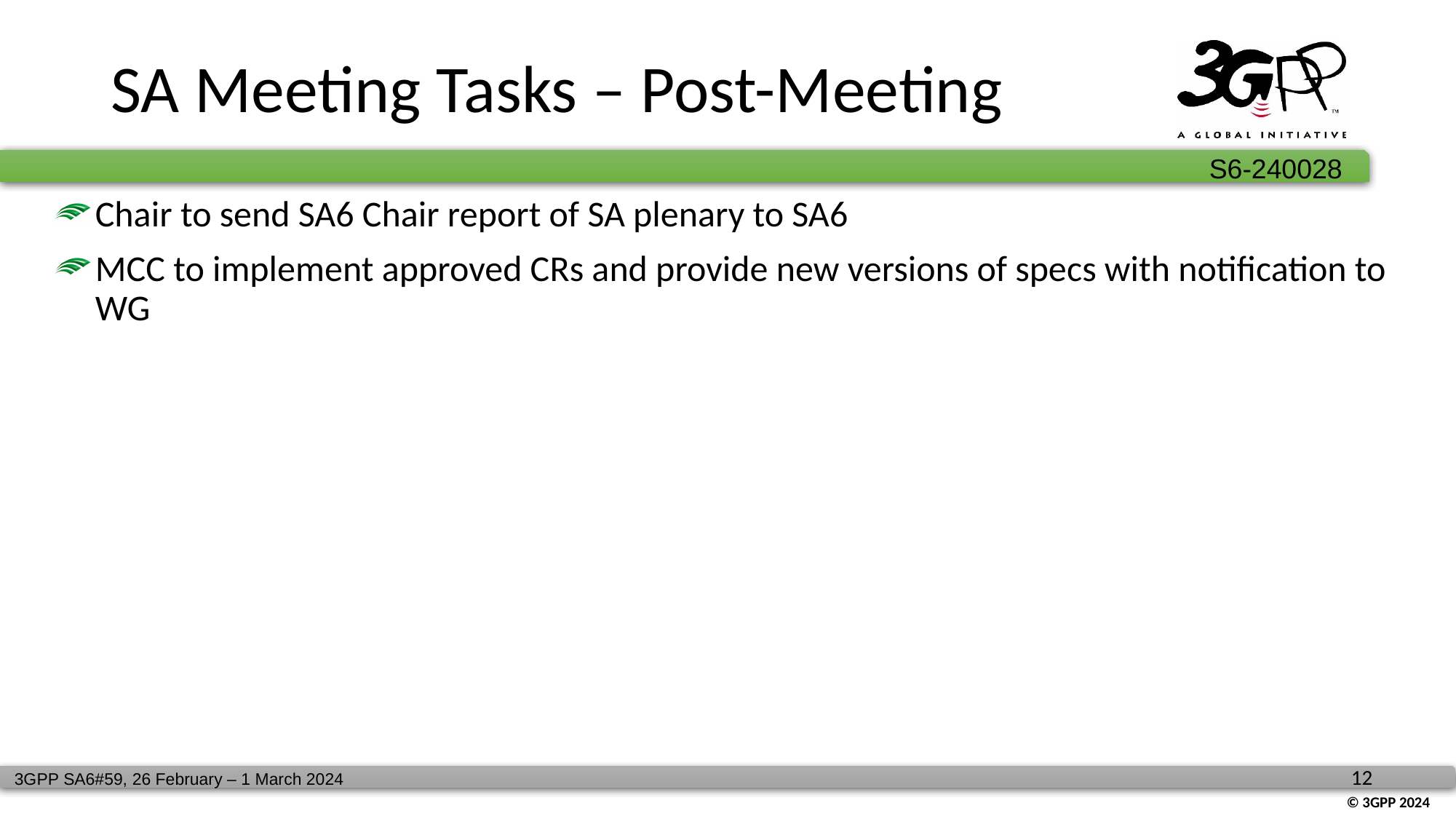

# SA Meeting Tasks – Post-Meeting
Chair to send SA6 Chair report of SA plenary to SA6
MCC to implement approved CRs and provide new versions of specs with notification to WG